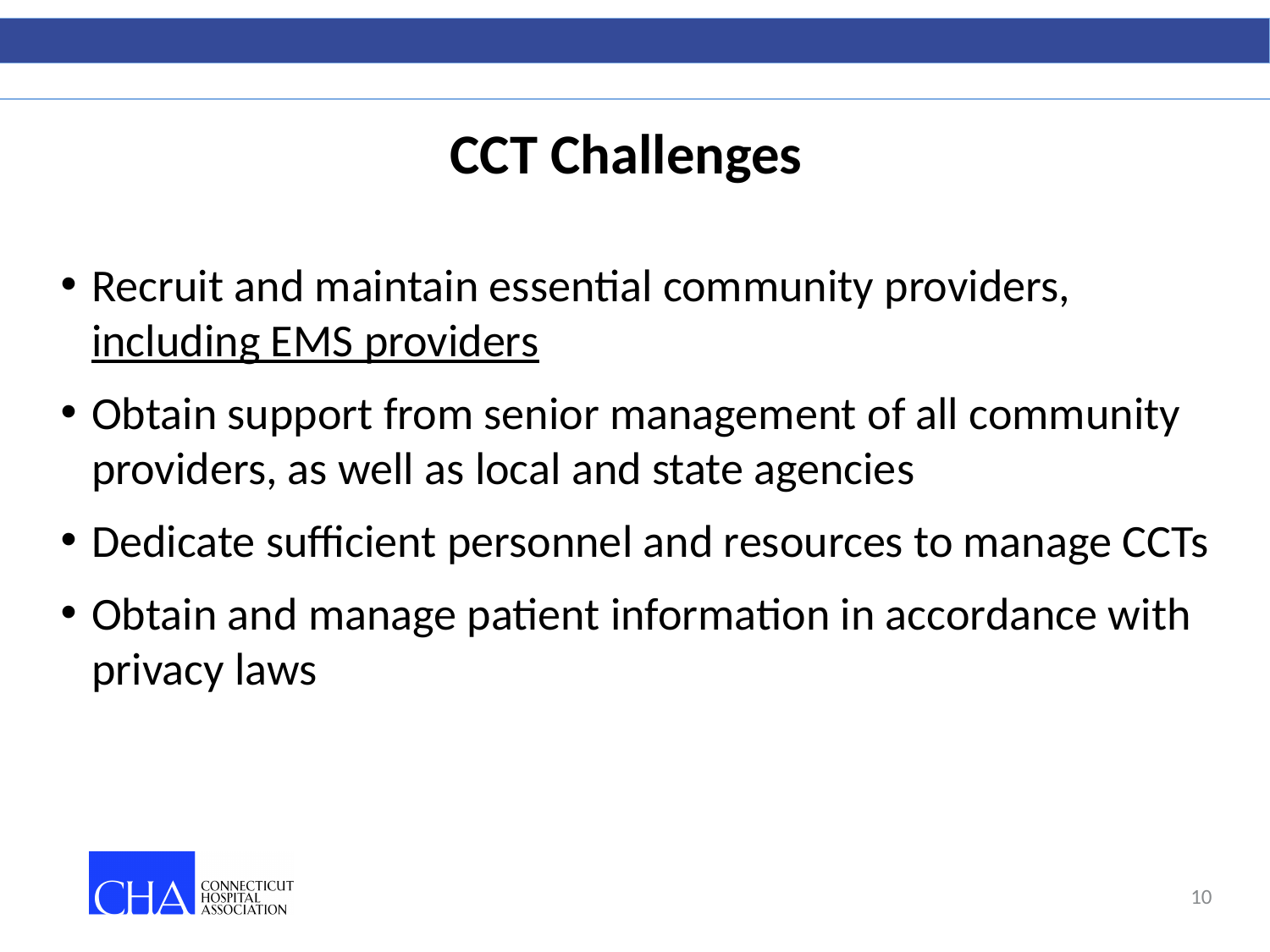

# CCT Challenges
Recruit and maintain essential community providers, including EMS providers
Obtain support from senior management of all community providers, as well as local and state agencies
Dedicate sufficient personnel and resources to manage CCTs
Obtain and manage patient information in accordance with privacy laws